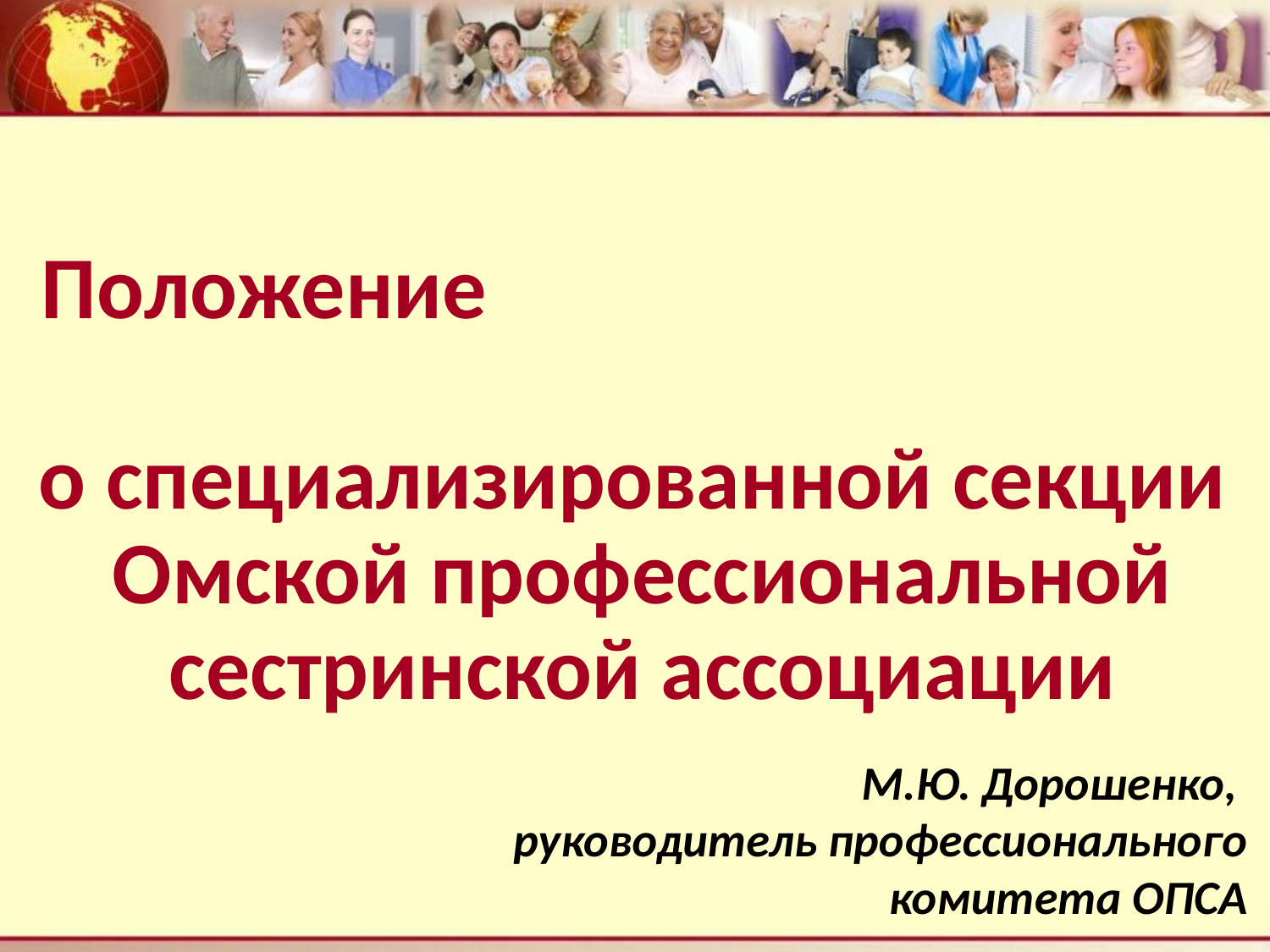

Положение
о специализированной секции
Омской профессиональной сестринской ассоциации
М.Ю. Дорошенко,
руководитель профессионального комитета ОПСА